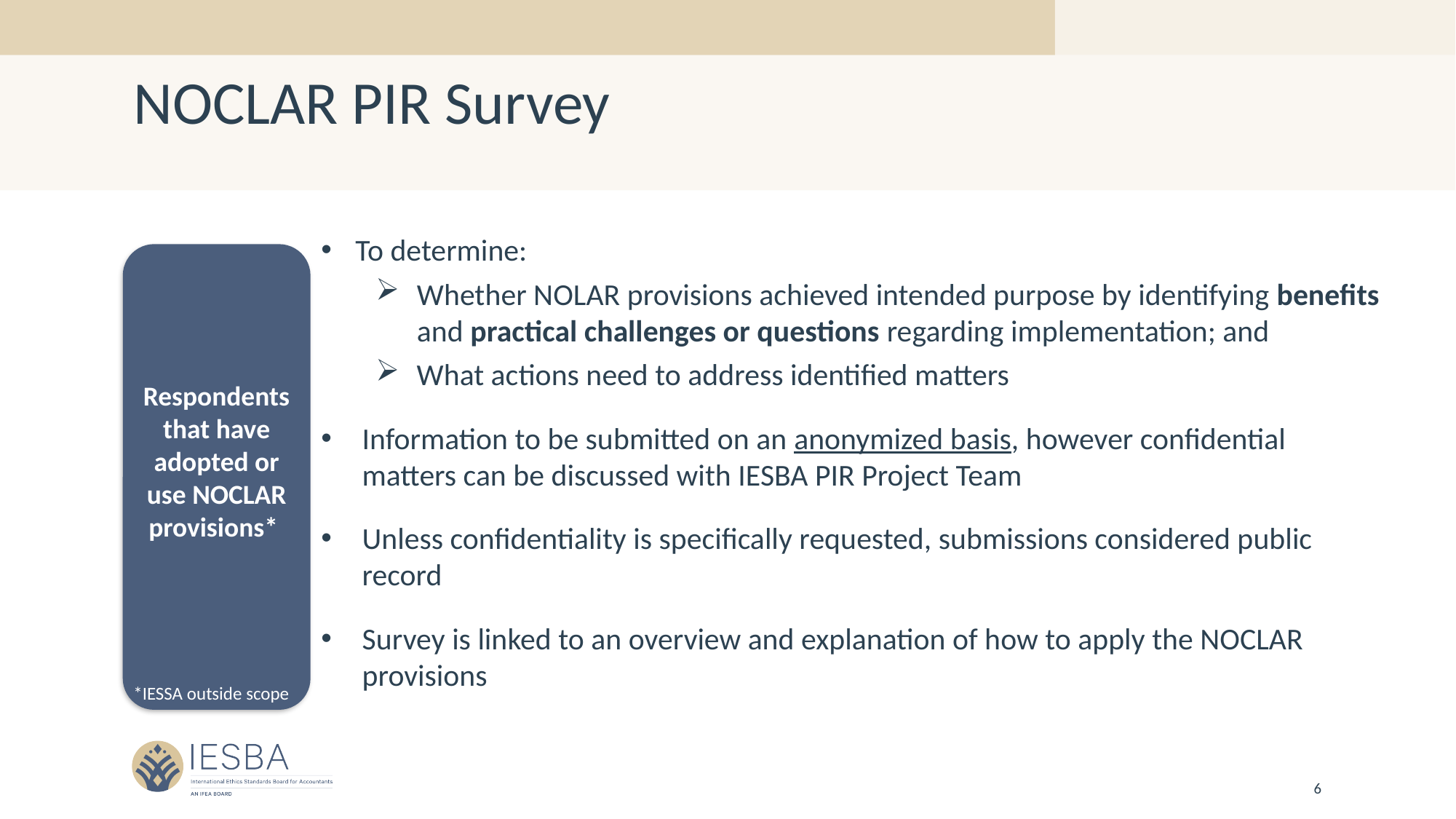

# NOCLAR PIR Survey
To determine:
Whether NOLAR provisions achieved intended purpose by identifying benefits and practical challenges or questions regarding implementation; and
What actions need to address identified matters
Information to be submitted on an anonymized basis, however confidential matters can be discussed with IESBA PIR Project Team
Unless confidentiality is specifically requested, submissions considered public record
Survey is linked to an overview and explanation of how to apply the NOCLAR provisions

Respondents that have adopted or use NOCLAR provisions*

*IESSA outside scope
6